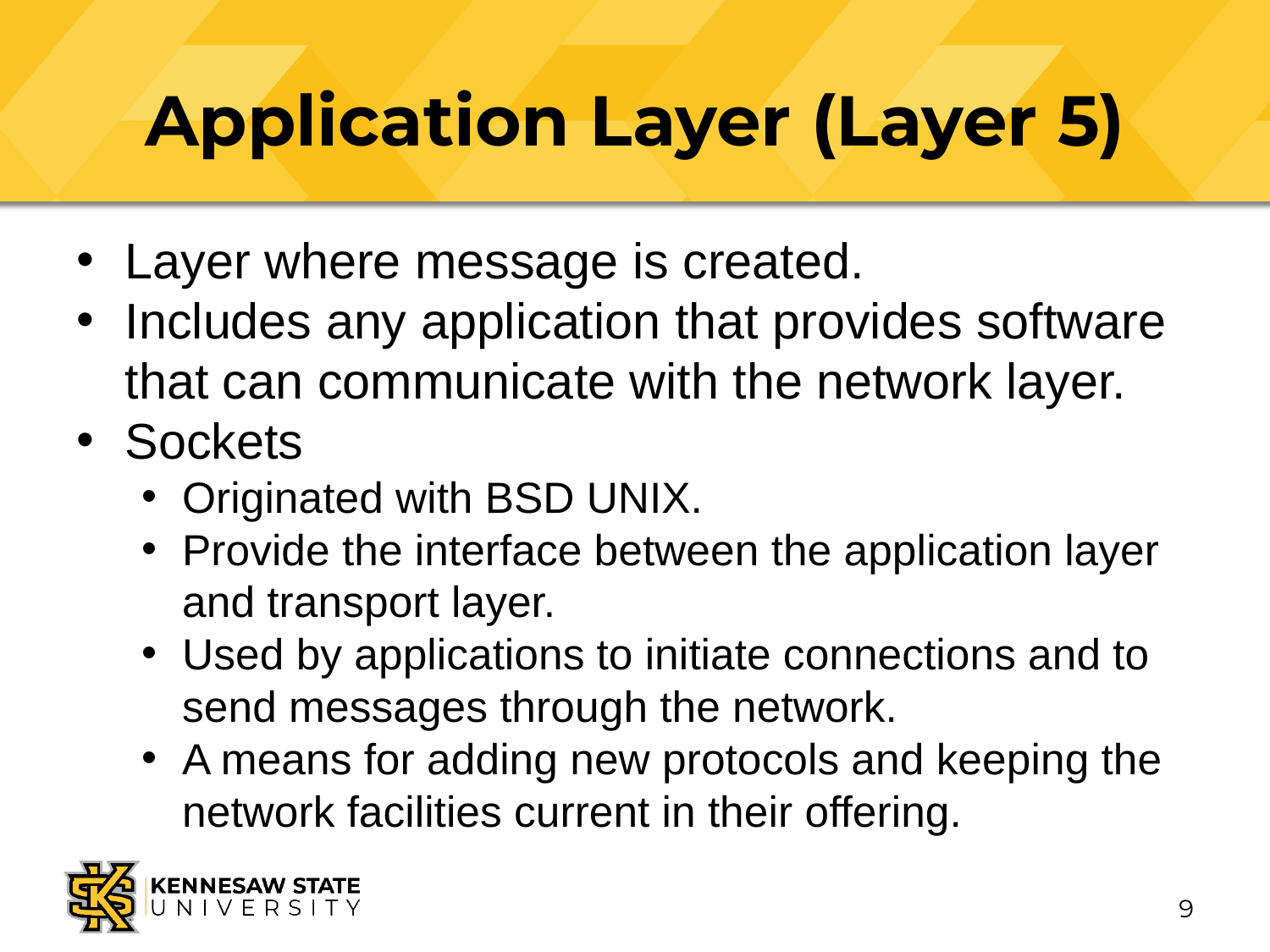

# Application Layer (Layer 5)
Layer where message is created.
Includes any application that provides software that can communicate with the network layer.
Sockets
Originated with BSD UNIX.
Provide the interface between the application layer and transport layer.
Used by applications to initiate connections and to send messages through the network.
A means for adding new protocols and keeping the network facilities current in their offering.
9